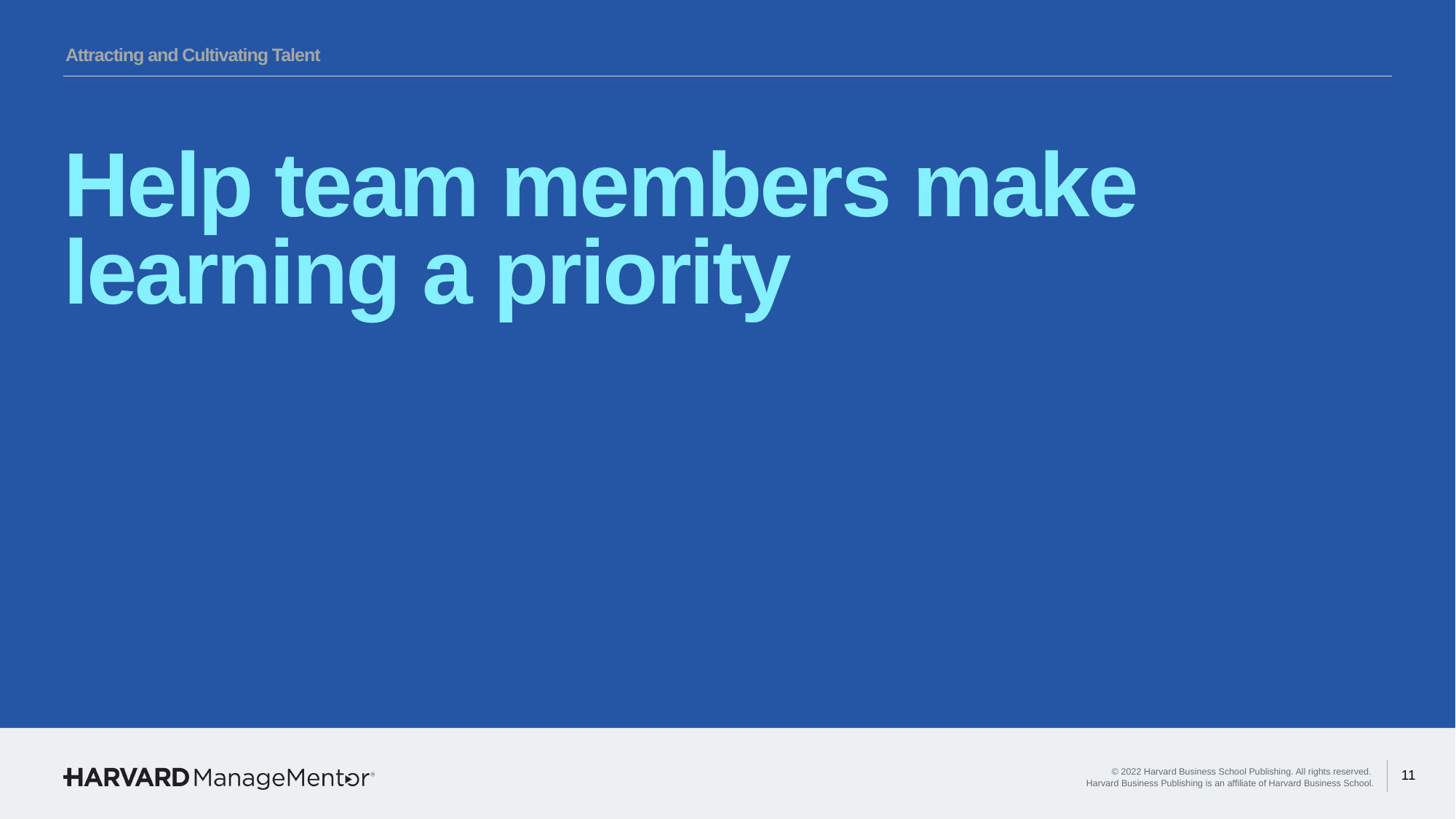

Attracting and Cultivating Talent

Help team members make learning a priority